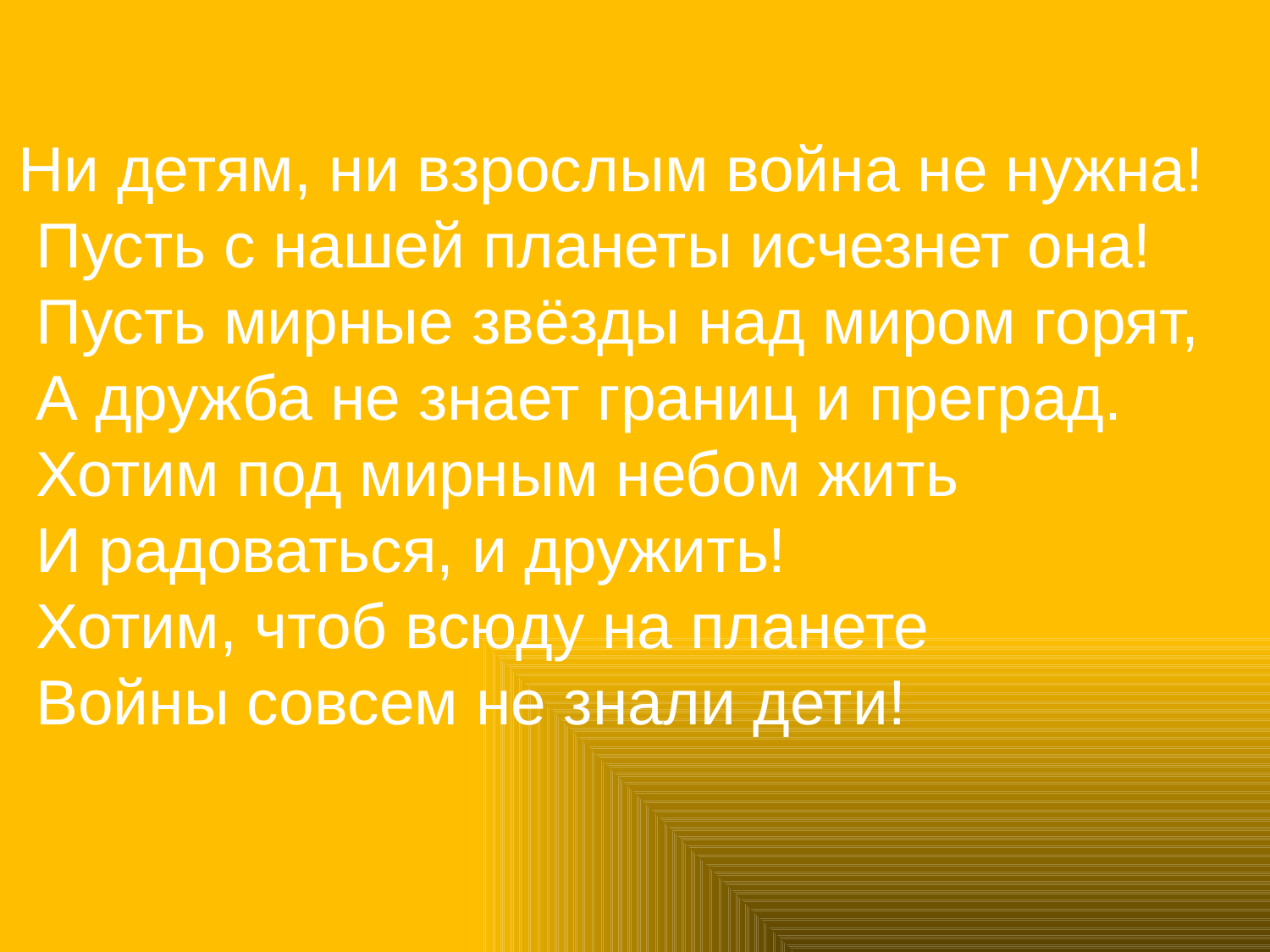

Ни детям, ни взрослым война не нужна!
 Пусть с нашей планеты исчезнет она!
 Пусть мирные звёзды над миром горят,
 А дружба не знает границ и преград.
 Хотим под мирным небом жить
 И радоваться, и дружить!
 Хотим, чтоб всюду на планете
 Войны совсем не знали дети!